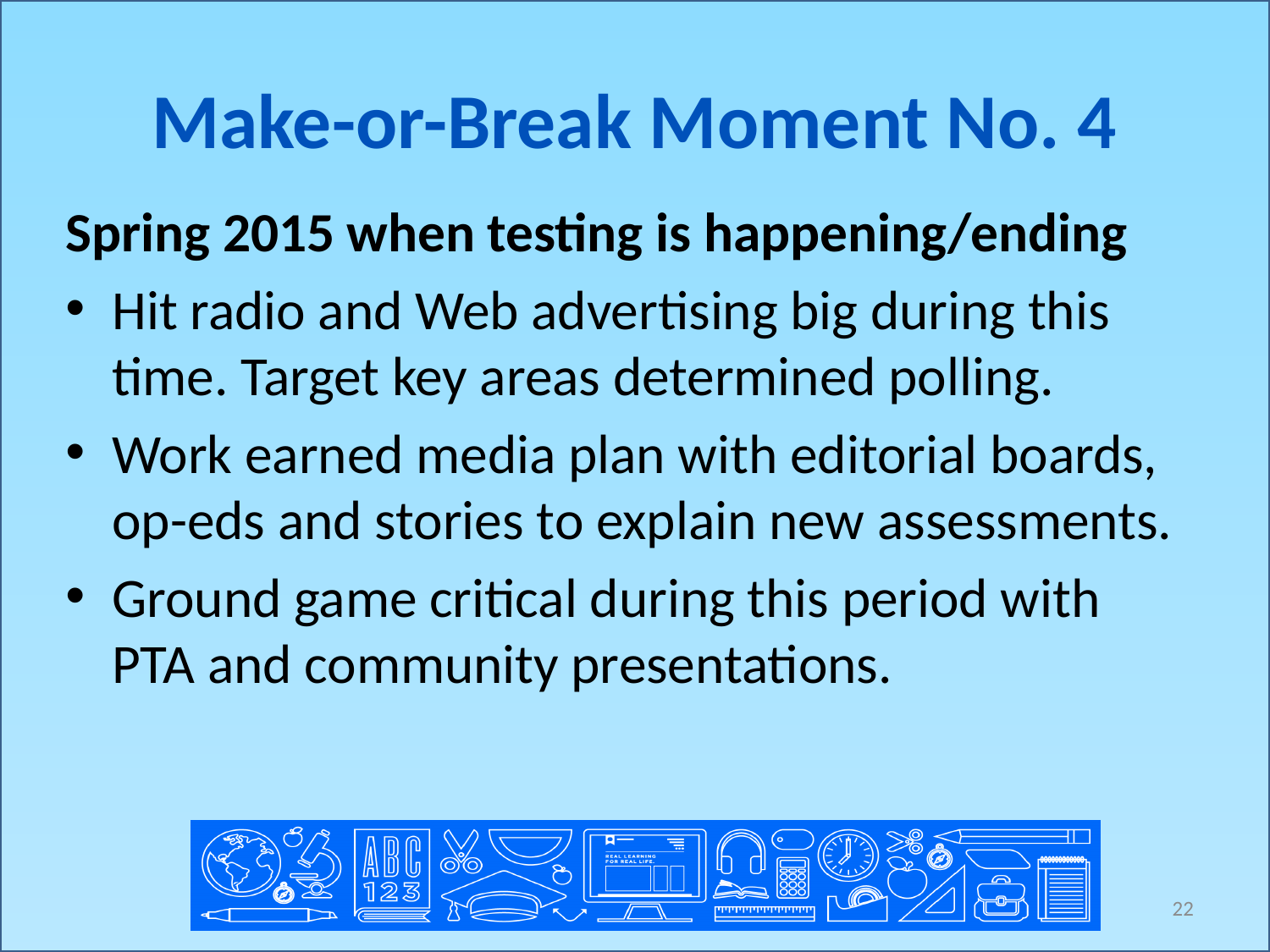

# Make-or-Break Moment No. 4
Spring 2015 when testing is happening/ending
Hit radio and Web advertising big during this time. Target key areas determined polling.
Work earned media plan with editorial boards, op-eds and stories to explain new assessments.
Ground game critical during this period with PTA and community presentations.
22